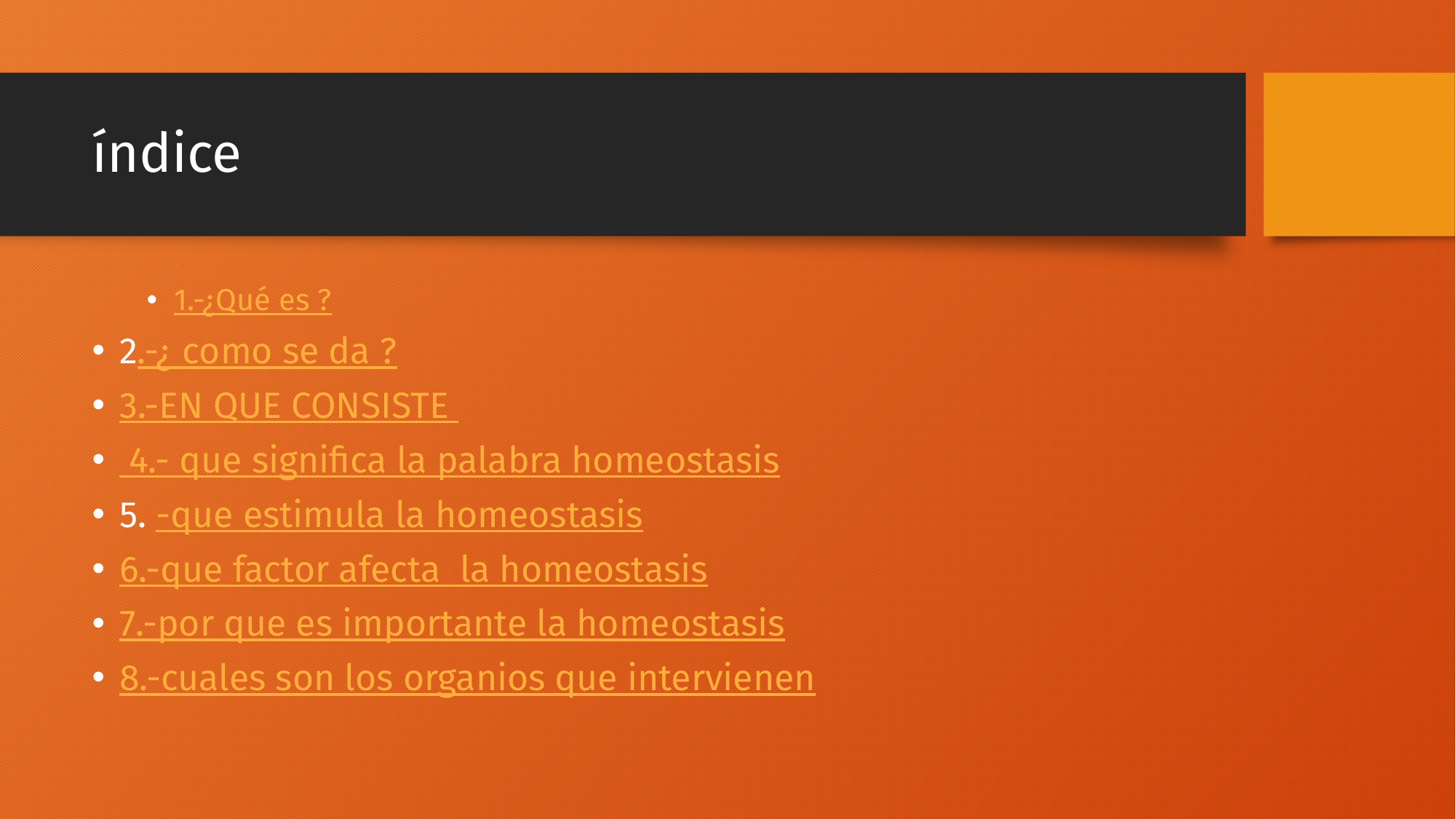

# índice
1.-¿Qué es ?
2.-¿ como se da ?
3.-EN QUE CONSISTE
 4.- que significa la palabra homeostasis
5. -que estimula la homeostasis
6.-que factor afecta  la homeostasis
7.-por que es importante la homeostasis
8.-cuales son los organios que intervienen